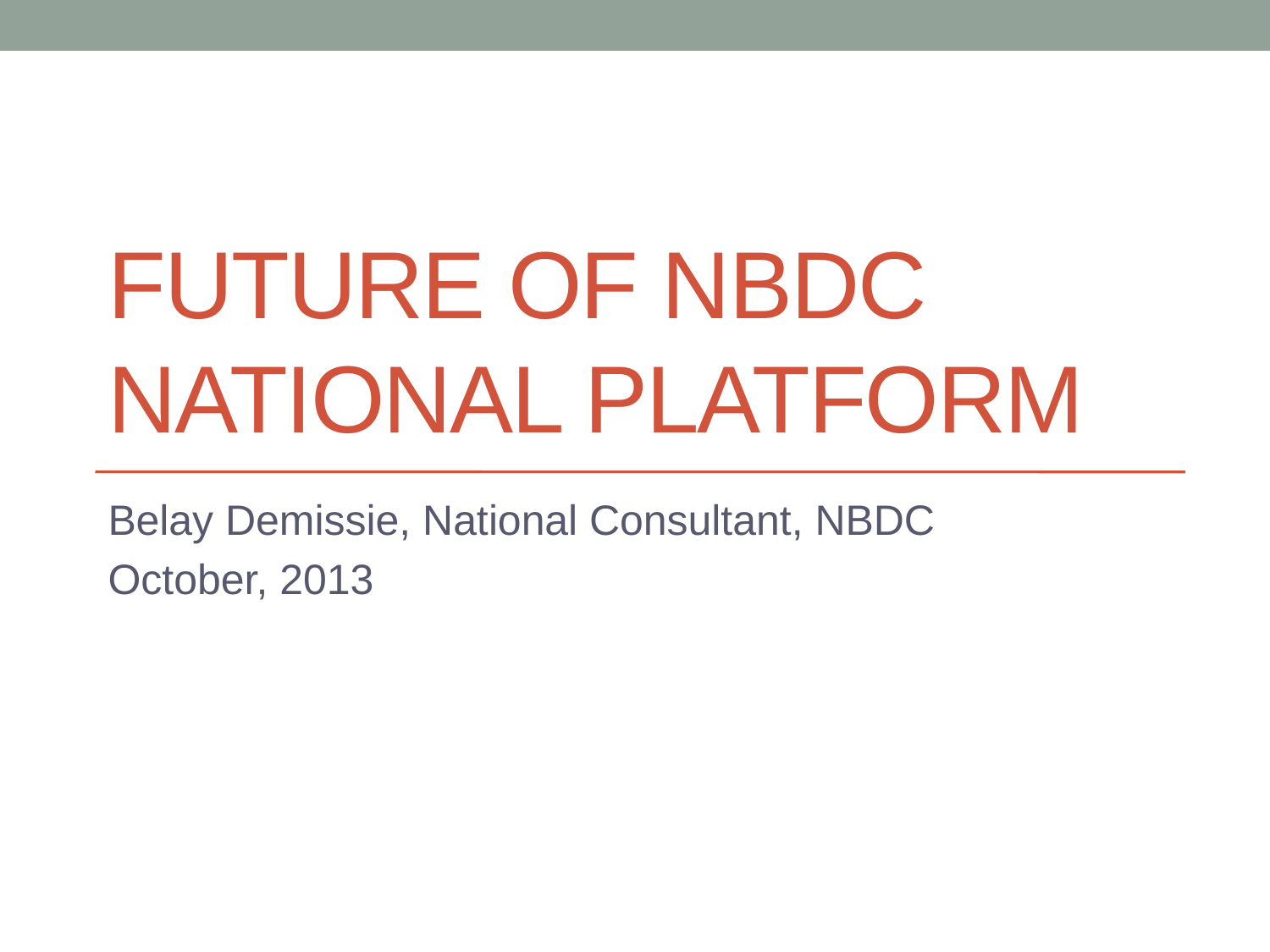

# Future of NBDC National Platform
Belay Demissie, National Consultant, NBDC
October, 2013